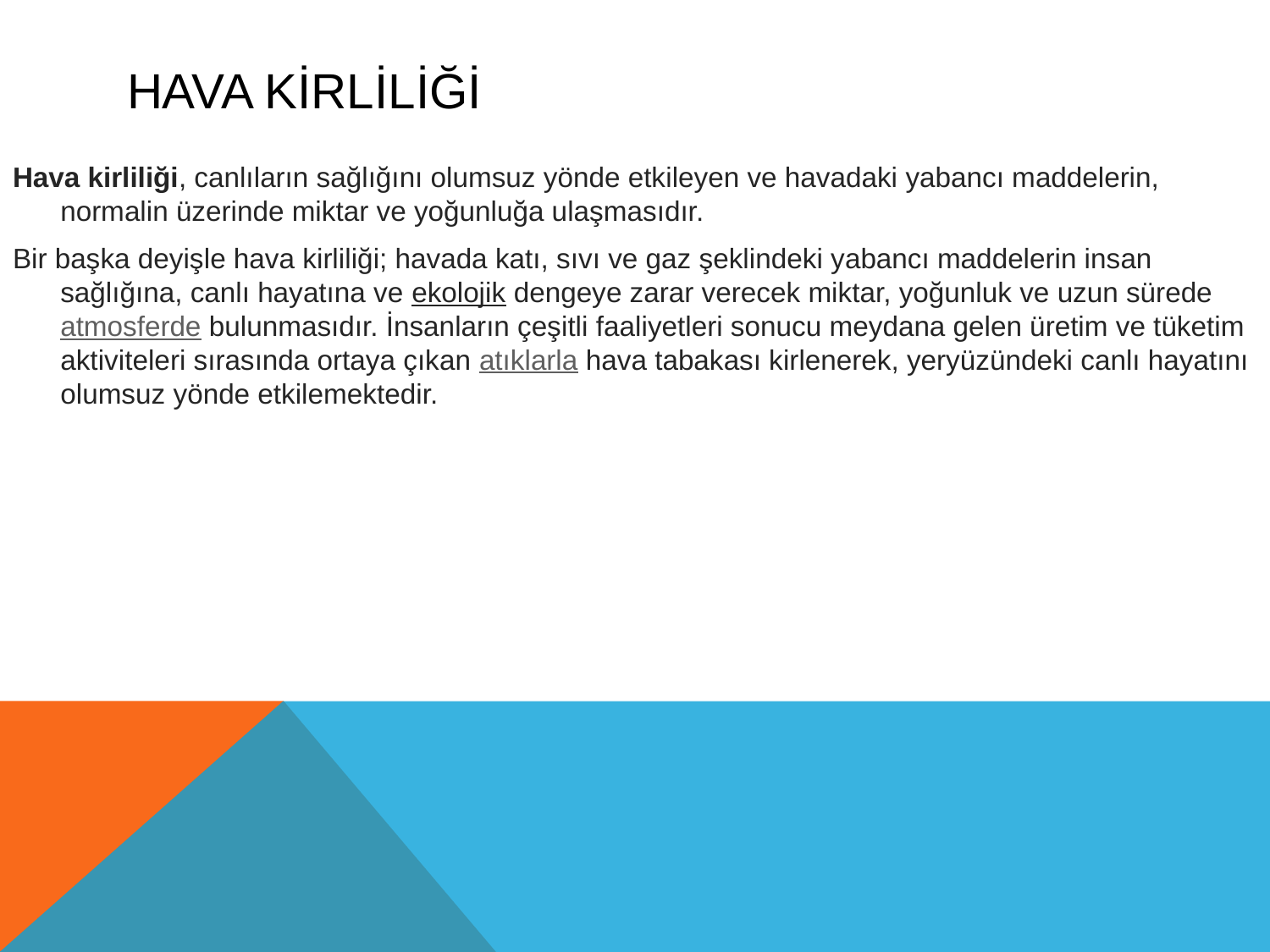

# Hava kİRLİLİĞİ
Hava kirliliği, canlıların sağlığını olumsuz yönde etkileyen ve havadaki yabancı maddelerin, normalin üzerinde miktar ve yoğunluğa ulaşmasıdır.
Bir başka deyişle hava kirliliği; havada katı, sıvı ve gaz şeklindeki yabancı maddelerin insan sağlığına, canlı hayatına ve ekolojik dengeye zarar verecek miktar, yoğunluk ve uzun sürede atmosferde bulunmasıdır. İnsanların çeşitli faaliyetleri sonucu meydana gelen üretim ve tüketim aktiviteleri sırasında ortaya çıkan atıklarla hava tabakası kirlenerek, yeryüzündeki canlı hayatını olumsuz yönde etkilemektedir.